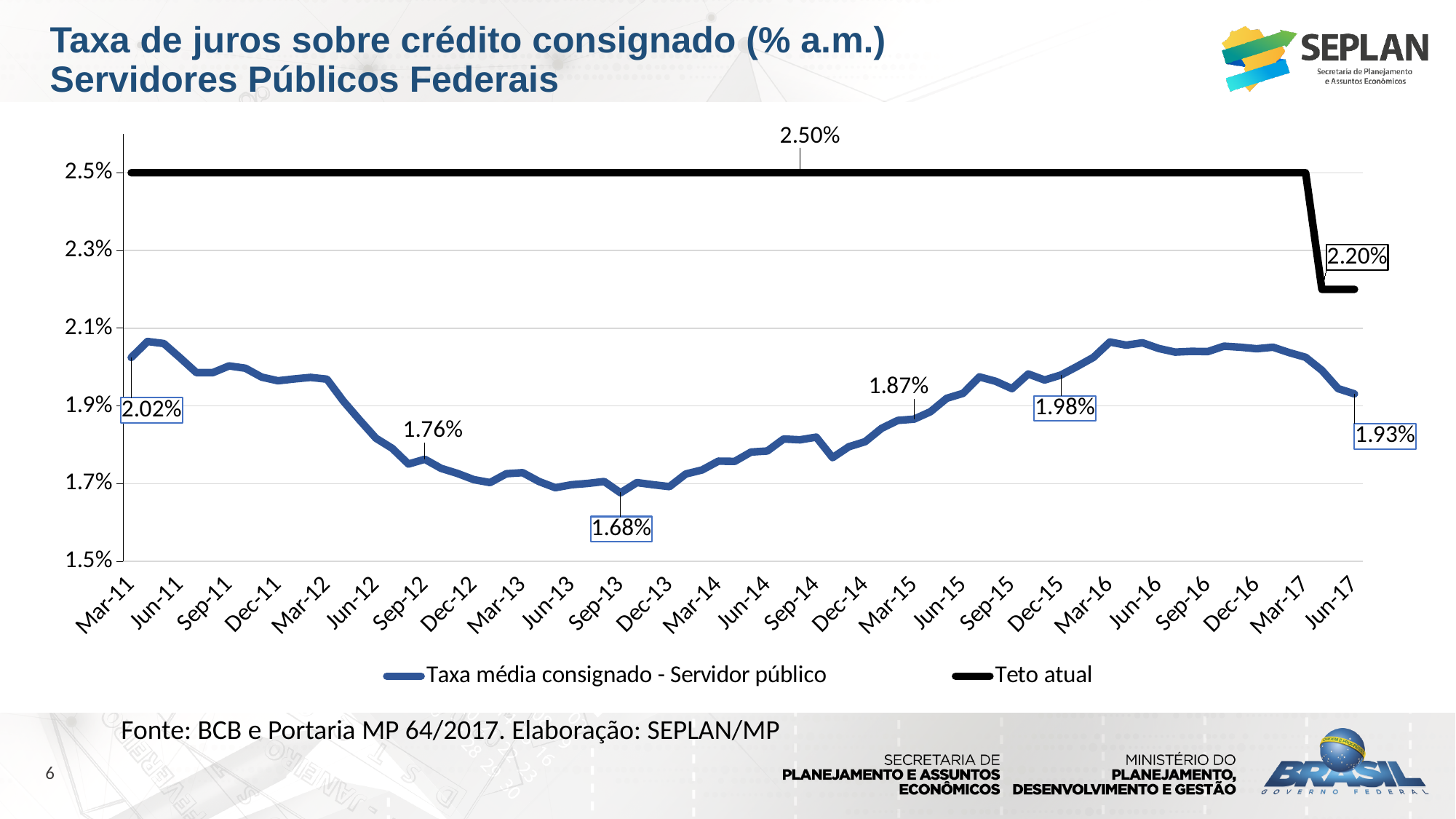

Taxa de juros sobre crédito consignado (% a.m.)
Servidores Públicos Federais

### Chart

| Category | Taxa média consignado - Servidor público | Teto atual |
|---|---|---|
| 40603 | 0.020244856408134337 | 0.025 |
| 40634 | 0.02065837355803457 | 0.025 |
| 40664 | 0.020605119962778806 | 0.025 |
| 40695 | 0.020238171647650516 | 0.025 |
| 40725 | 0.019856341586631743 | 0.025 |
| 40756 | 0.019856341586631743 | 0.025 |
| 40787 | 0.020030704724009807 | 0.025 |
| 40817 | 0.019970385351594455 | 0.025 |
| 40848 | 0.01974215736855145 | 0.025 |
| 40878 | 0.01964801758936674 | 0.025 |
| 40909 | 0.01969509942925618 | 0.025 |
| 40940 | 0.01973543626813523 | 0.025 |
| 40969 | 0.01968837491602282 | 0.025 |
| 41000 | 0.01912853261870895 | 0.025 |
| 41030 | 0.018640131026462337 | 0.025 |
| 41061 | 0.018169649926283116 | 0.025 |
| 41091 | 0.017909519648968253 | 0.025 |
| 41122 | 0.017504178420075567 | 0.025 |
| 41153 | 0.01762803020731396 | 0.025 |
| 41183 | 0.01739394855568399 | 0.025 |
| 41214 | 0.017262879732080627 | 0.025 |
| 41244 | 0.017103968526150704 | 0.025 |
| 41275 | 0.01702787086557178 | 0.025 |
| 41306 | 0.017255976224686664 | 0.025 |
| 41334 | 0.017283587162737923 | 0.025 |
| 41365 | 0.017055549989221985 | 0.025 |
| 41395 | 0.016896281744874342 | 0.025 |
| 41426 | 0.016972487746514497 | 0.025 |
| 41456 | 0.017007106083556822 | 0.025 |
| 41487 | 0.017055549989221985 | 0.025 |
| 41518 | 0.016764505049279066 | 0.025 |
| 41548 | 0.01702787086557178 | 0.025 |
| 41579 | 0.016972487746514497 | 0.025 |
| 41609 | 0.016924000286865137 | 0.025 |
| 41640 | 0.017249072201904303 | 0.025 |
| 41671 | 0.017352578464452817 | 0.025 |
| 41699 | 0.017579885325158973 | 0.025 |
| 41730 | 0.017573005438974887 | 0.025 |
| 41760 | 0.017813497556358193 | 0.025 |
| 41791 | 0.01784094260917879 | 0.025 |
| 41821 | 0.018149139886400878 | 0.025 |
| 41852 | 0.01812862530071646 | 0.025 |
| 41883 | 0.01819698957851723 | 0.025 |
| 41913 | 0.01766927731633161 | 0.025 |
| 41944 | 0.017950641491917496 | 0.025 |
| 41974 | 0.018080740244160287 | 0.025 |
| 42005 | 0.01842223414440136 | 0.025 |
| 42036 | 0.01862652748304061 | 0.025 |
| 42064 | 0.018660532595392354 | 0.025 |
| 42095 | 0.018850730824016892 | 0.025 |
| 42125 | 0.019196162973945663 | 0.025 |
| 42156 | 0.019324524809924082 | 0.025 |
| 42186 | 0.01974887798171787 | 0.025 |
| 42217 | 0.019634561241654858 | 0.025 |
| 42248 | 0.019445966961257444 | 0.025 |
| 42278 | 0.01982277258917753 | 0.025 |
| 42309 | 0.01966819844897927 | 0.025 |
| 42339 | 0.019795908637092685 | 0.025 |
| 42370 | 0.020017303809532372 | 0.025 |
| 42401 | 0.020251540686860414 | 0.025 |
| 42430 | 0.020645063024383514 | 0.025 |
| 42461 | 0.020565159698155755 | 0.025 |
| 42491 | 0.02062509364299059 | 0.025 |
| 42522 | 0.020478520035017267 | 0.025 |
| 42552 | 0.020385125203927768 | 0.025 |
| 42583 | 0.020405146299176335 | 0.025 |
| 42614 | 0.02039847308087661 | 0.025 |
| 42644 | 0.02053850995685469 | 0.025 |
| 42675 | 0.02051185255828214 | 0.025 |
| 42705 | 0.02047185209297142 | 0.025 |
| 42736 | 0.02051185255828214 | 0.025 |
| 42767 | 0.020371775406031745 | 0.025 |
| 42795 | 0.020251540686860414 | 0.025 |
| 42826 | 0.0199167351704419 | 0.022000000000000002 |
| 42856 | 0.019445966961257444 | 0.022000000000000002 |
| 42887 | 0.01931102140829677 | 0.022000000000000002 |
Fonte: BCB e Portaria MP 64/2017. Elaboração: SEPLAN/MP
6